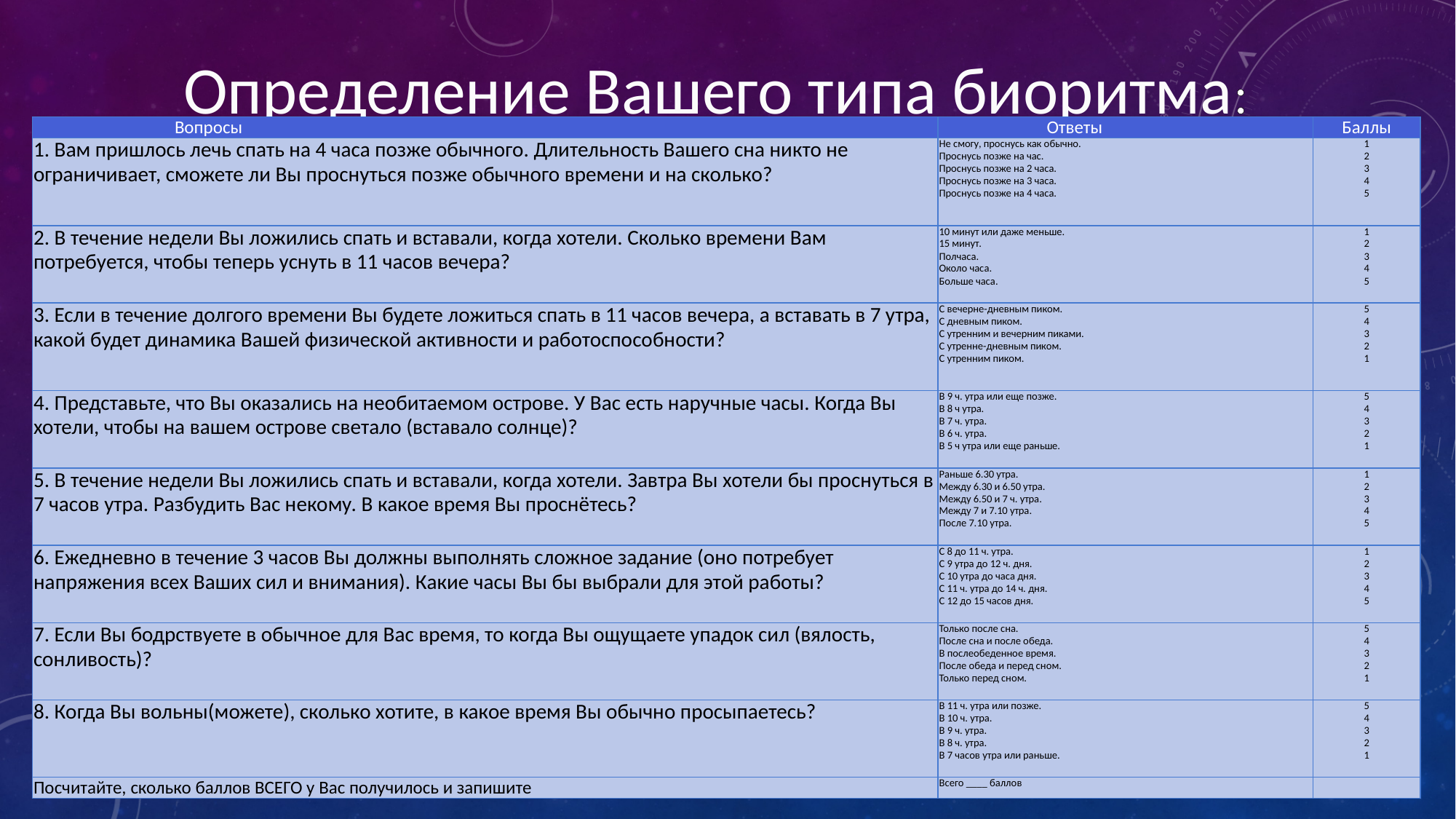

# Определение Вашего типа биоритма:
| Вопросы | Ответы | Баллы |
| --- | --- | --- |
| 1. Вам пришлось лечь спать на 4 часа позже обычного. Длительность Вашего сна никто не ограничивает, сможете ли Вы проснуться позже обычного времени и на сколько? | Не смогу, проснусь как обычно. Проснусь позже на час. Проснусь позже на 2 часа.­­ Проснусь позже на 3 часа. Проснусь позже на 4 часа. | 1 2 3 4 5 |
| 2. В течение недели Вы ложились спать и вставали, когда хотели. Сколько времени Вам потребуется, чтобы теперь уснуть в 11 часов вечера? | 10 минут или даже меньше. 15 минут. Полчаса. Около часа. Больше часа. | 1 2 3 4 5 |
| 3. Если в течение долгого времени Вы будете ложиться спать в 11 часов вечера, а вставать в 7 утра, какой будет динамика Вашей физической активности и работоспособности? | С вечерне-дневным пиком. С дневным пиком. С утренним и вечерним пиками. С утренне-дневным пиком. С утренним пиком. | 5 4 3 2 1 |
| 4. Представьте, что Вы оказались на необитаемом острове. У Вас есть наручные часы. Когда Вы хотели, чтобы на вашем острове светало (вставало солнце)? | В 9 ч. утра или еще позже. В 8 ч утра. В 7 ч. утра. В 6 ч. утра. В 5 ч утра или еще раньше. | 5 4 3 2 1 |
| 5. В течение недели Вы ложились спать и вставали, когда хотели. Завтра Вы хотели бы проснуться в 7 часов утра. Разбудить Вас некому. В какое время Вы проснётесь? | Раньше 6.30 утра. Между 6.30 и 6.50 утра. Между 6.50 и 7 ч. утра. Между 7 и 7.10 утра. После 7.10 утра. | 1 2 3 4 5 |
| 6. Ежедневно в течение 3 часов Вы должны выполнять сложное задание (оно потребует напряжения всех Ваших сил и внимания). Какие часы Вы бы выбрали для этой работы? | С 8 до 11 ч. утра. С 9 утра до 12 ч. дня. С 10 утра до часа дня. С 11 ч. утра до 14 ч. дня. С 12 до 15 часов дня. | 1 2 3 4 5 |
| 7. Если Вы бодрствуете в обычное для Вас время, то когда Вы ощущаете упадок сил (вялость, сонливость)? | Только после сна. После сна и после обеда. В послеобеденное время. После обеда и перед сном. Только перед сном. | 5 4 3 2 1 |
| 8. Когда Вы вольны(можете), сколько хотите, в какое время Вы обычно просыпаетесь? | В 11 ч. утра или позже. В 10 ч. утра. В 9 ч. утра. В 8 ч. утра. В 7 часов утра или раньше. | 5 4 3 2 1 |
| Посчитайте, сколько баллов ВСЕГО у Вас получилось и запишите | Всего \_\_\_\_ баллов |  |